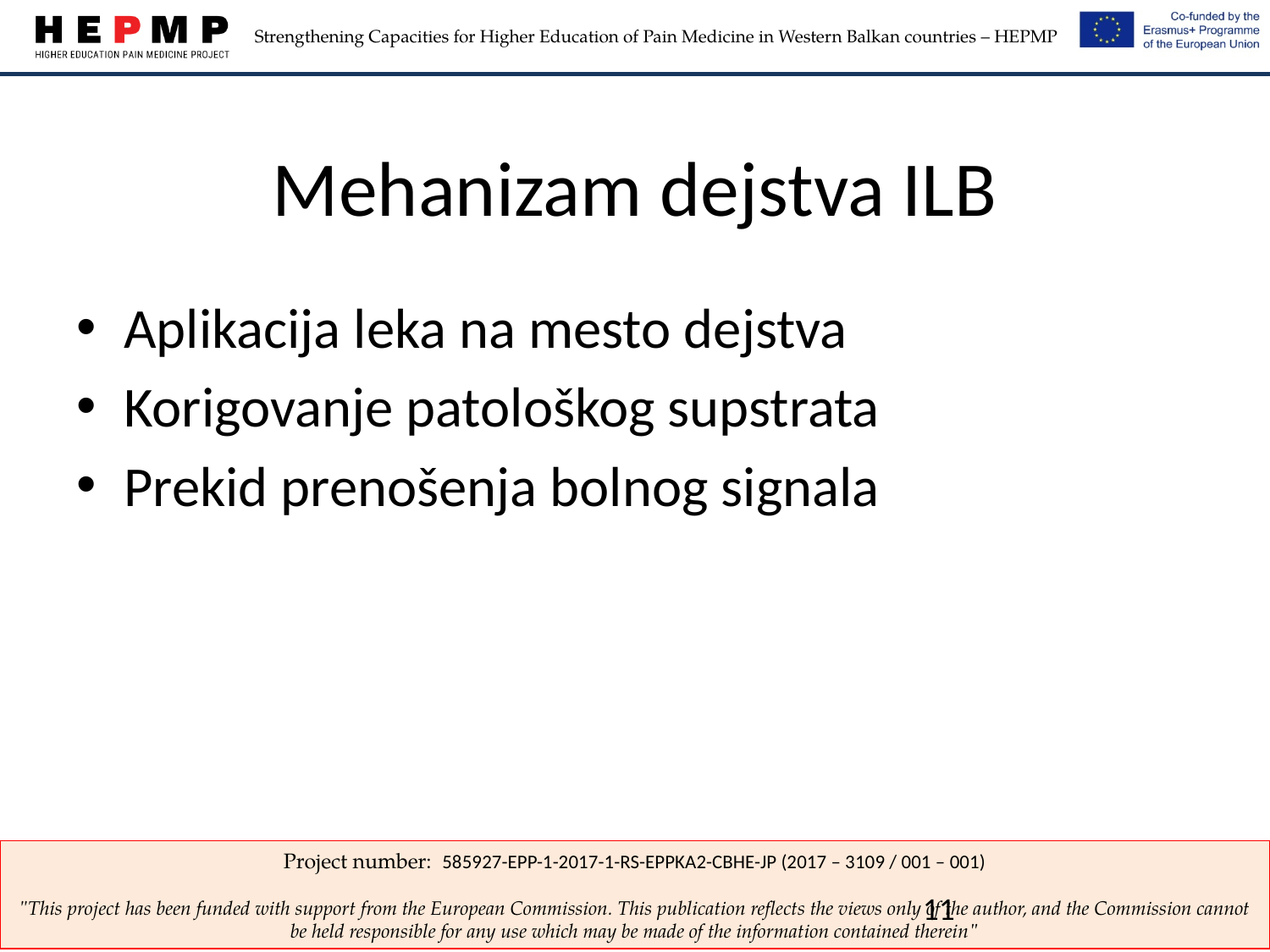

# Mehanizam dejstva ILB
Aplikacija leka na mesto dejstva
Korigovanje patološkog supstrata
Prekid prenošenja bolnog signala
11